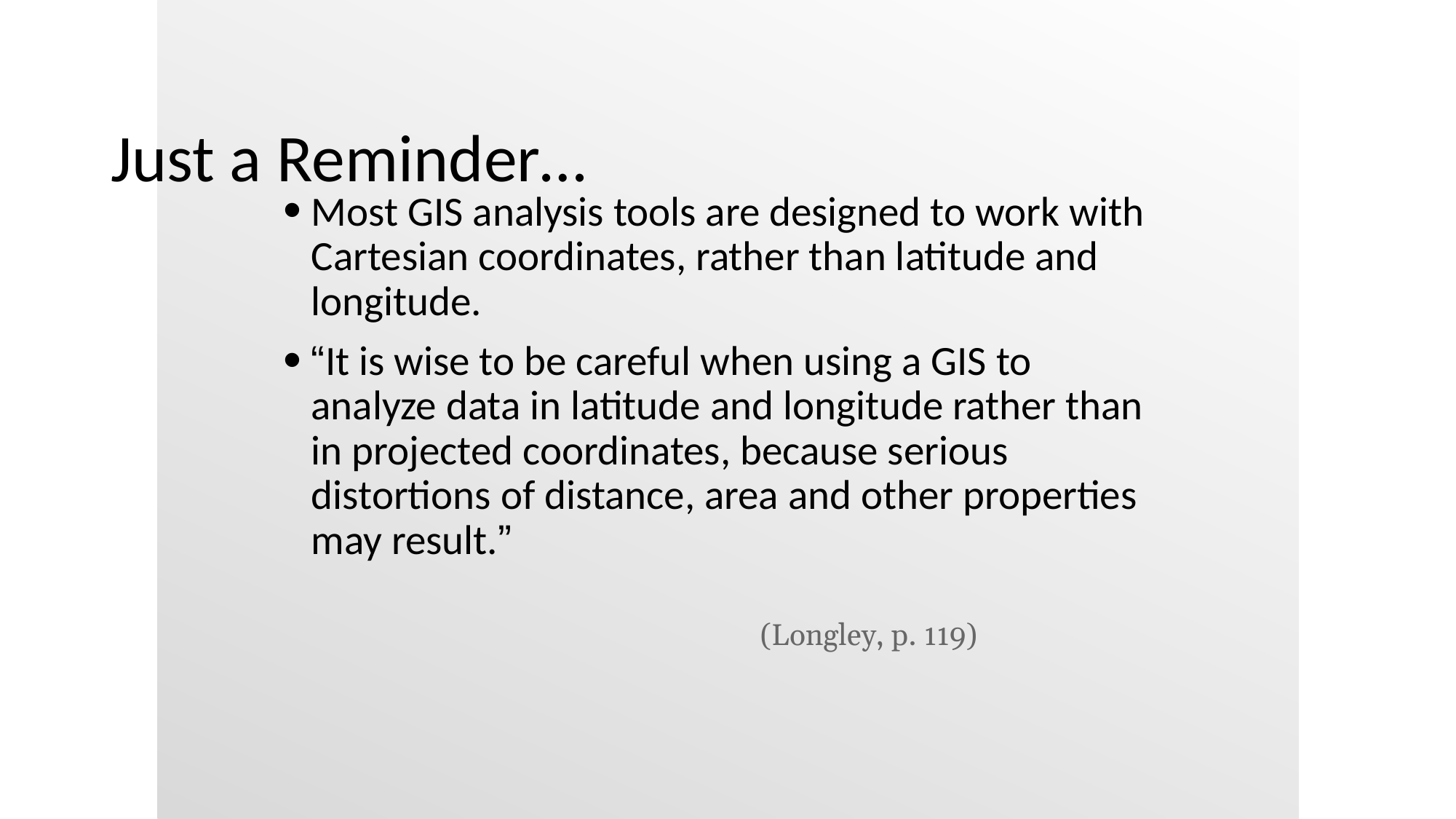

# Just a Reminder…
Most GIS analysis tools are designed to work with Cartesian coordinates, rather than latitude and longitude.
“It is wise to be careful when using a GIS to analyze data in latitude and longitude rather than in projected coordinates, because serious distortions of distance, area and other properties may result.”
(Longley, p. 119)